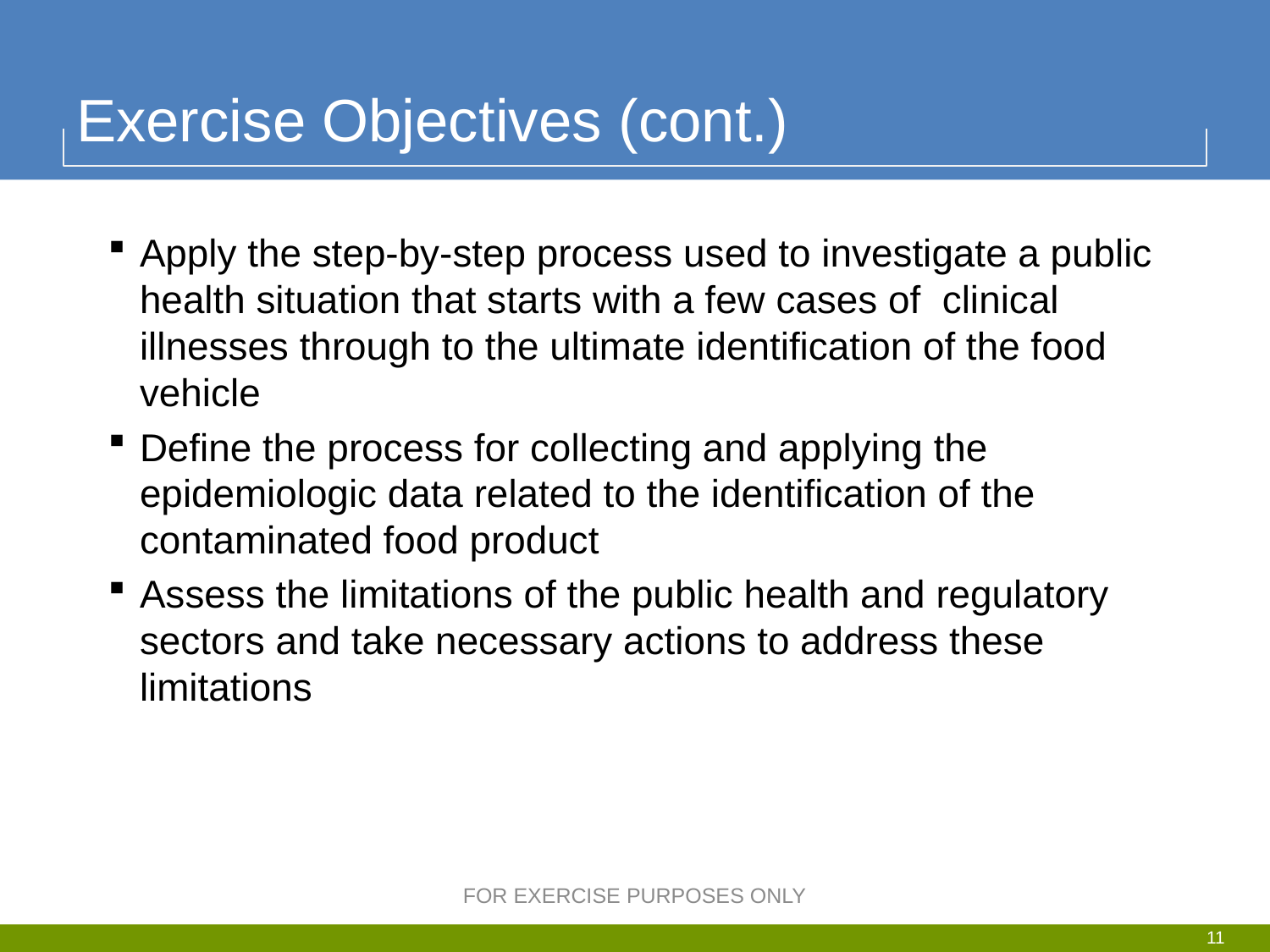

# Exercise Objectives (cont.)
Apply the step-by-step process used to investigate a public health situation that starts with a few cases of  clinical illnesses through to the ultimate identification of the food vehicle
Define the process for collecting and applying the epidemiologic data related to the identification of the contaminated food product
Assess the limitations of the public health and regulatory sectors and take necessary actions to address these limitations
FOR EXERCISE PURPOSES ONLY